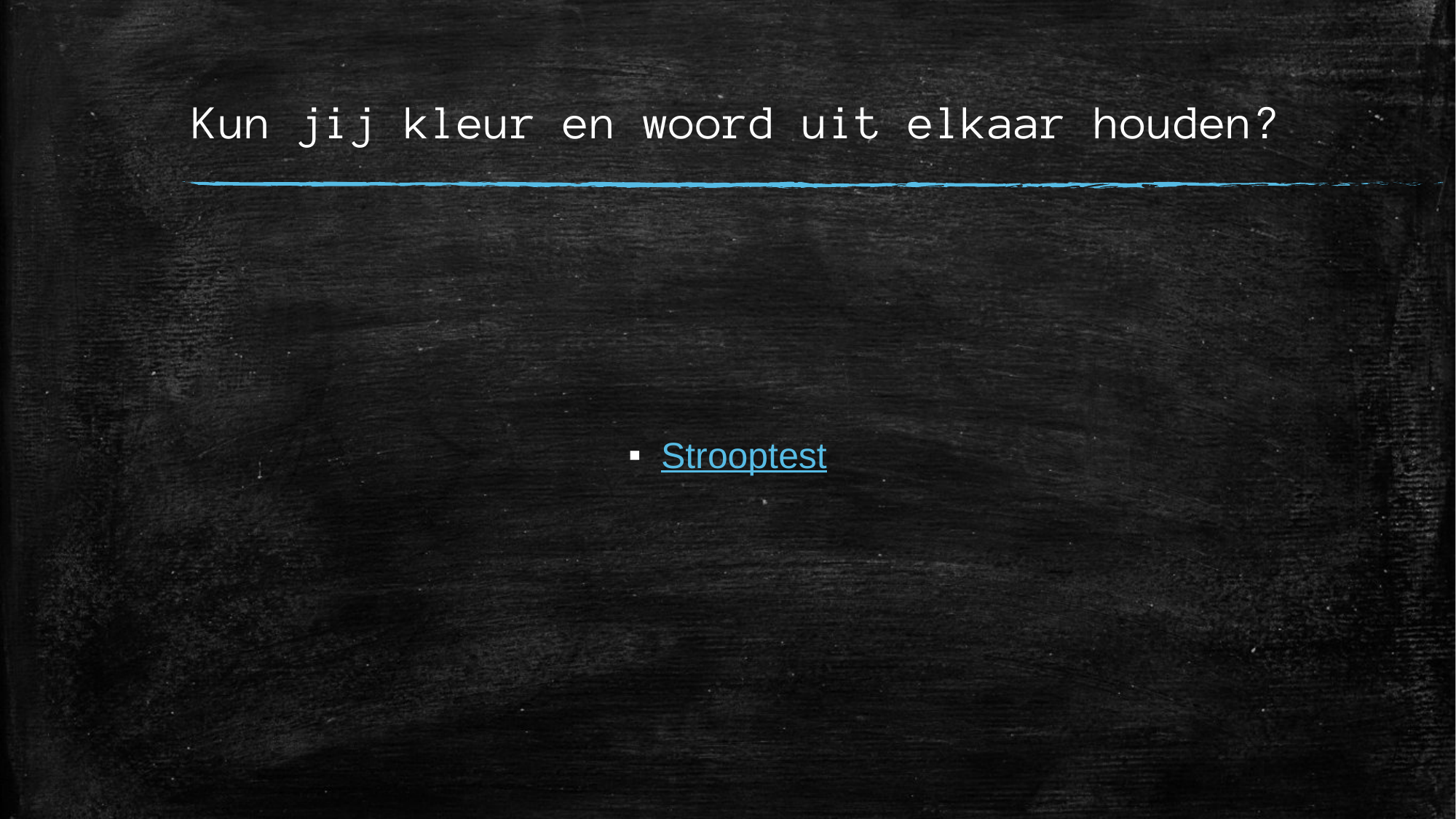

# Kun jij kleur en woord uit elkaar houden?

Strooptest